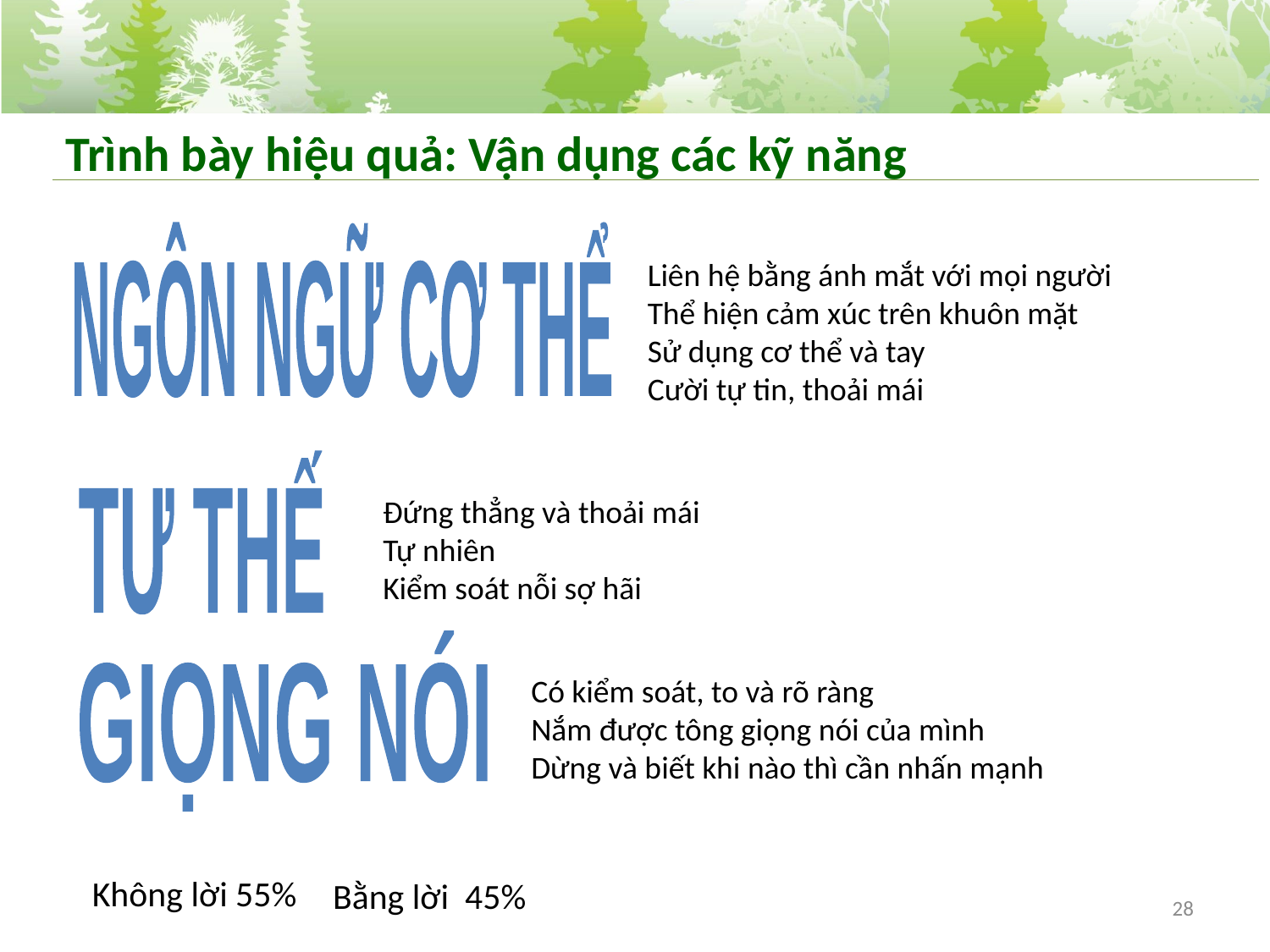

# Trình bày hiệu quả: Vận dụng các kỹ năng
NGÔN NGỮ CƠ THỂ
Liên hệ bằng ánh mắt với mọi người
Thể hiện cảm xúc trên khuôn mặt
Sử dụng cơ thể và tay
Cười tự tin, thoải mái
TƯ THẾ
Đứng thẳng và thoải mái
Tự nhiên
Kiểm soát nỗi sợ hãi
GIỌNG NÓI
Có kiểm soát, to và rõ ràng
Nắm được tông giọng nói của mình
Dừng và biết khi nào thì cần nhấn mạnh
Không lời 55%
Bằng lời  45%
28